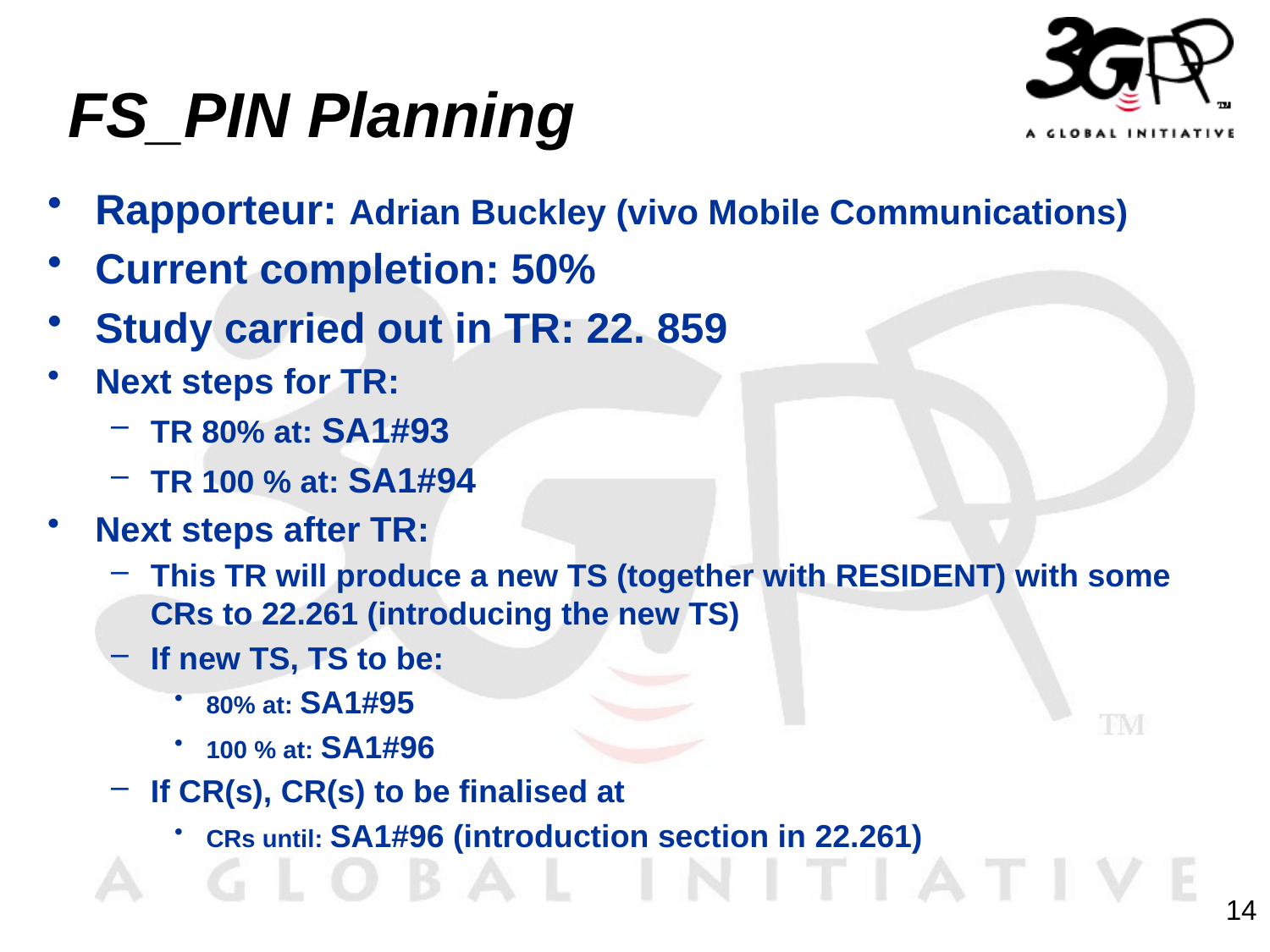

# FS_PIN Planning
Rapporteur: Adrian Buckley (vivo Mobile Communications)
Current completion: 50%
Study carried out in TR: 22. 859
Next steps for TR:
TR 80% at: SA1#93
TR 100 % at: SA1#94
Next steps after TR:
This TR will produce a new TS (together with RESIDENT) with some CRs to 22.261 (introducing the new TS)
If new TS, TS to be:
80% at: SA1#95
100 % at: SA1#96
If CR(s), CR(s) to be finalised at
CRs until: SA1#96 (introduction section in 22.261)

14